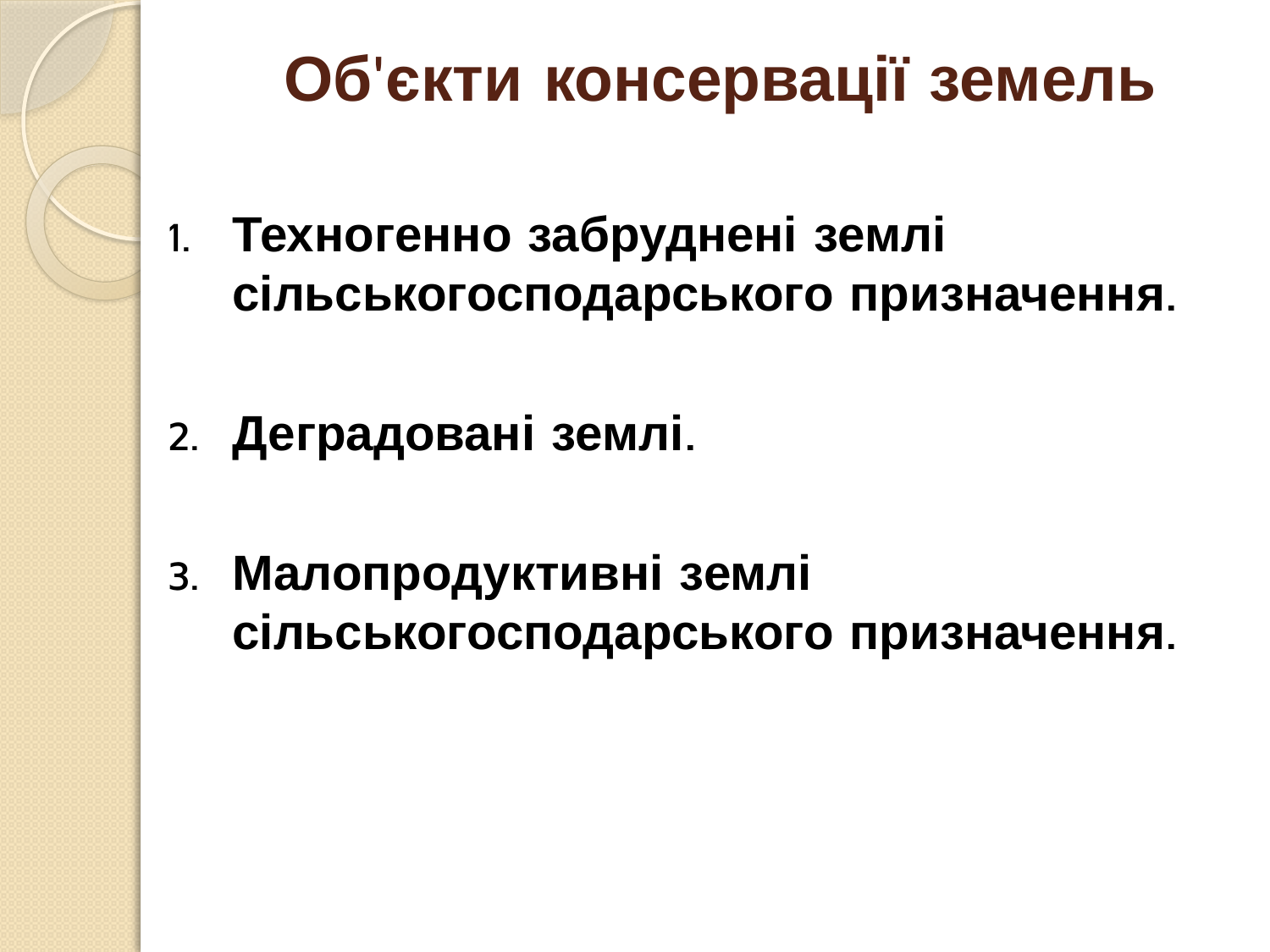

# Об'єкти консервації земель
Техногенно забруднені землі сільськогосподарського призначення.

Деградовані землі.

Малопродуктивні землі сільськогосподарського призначення.